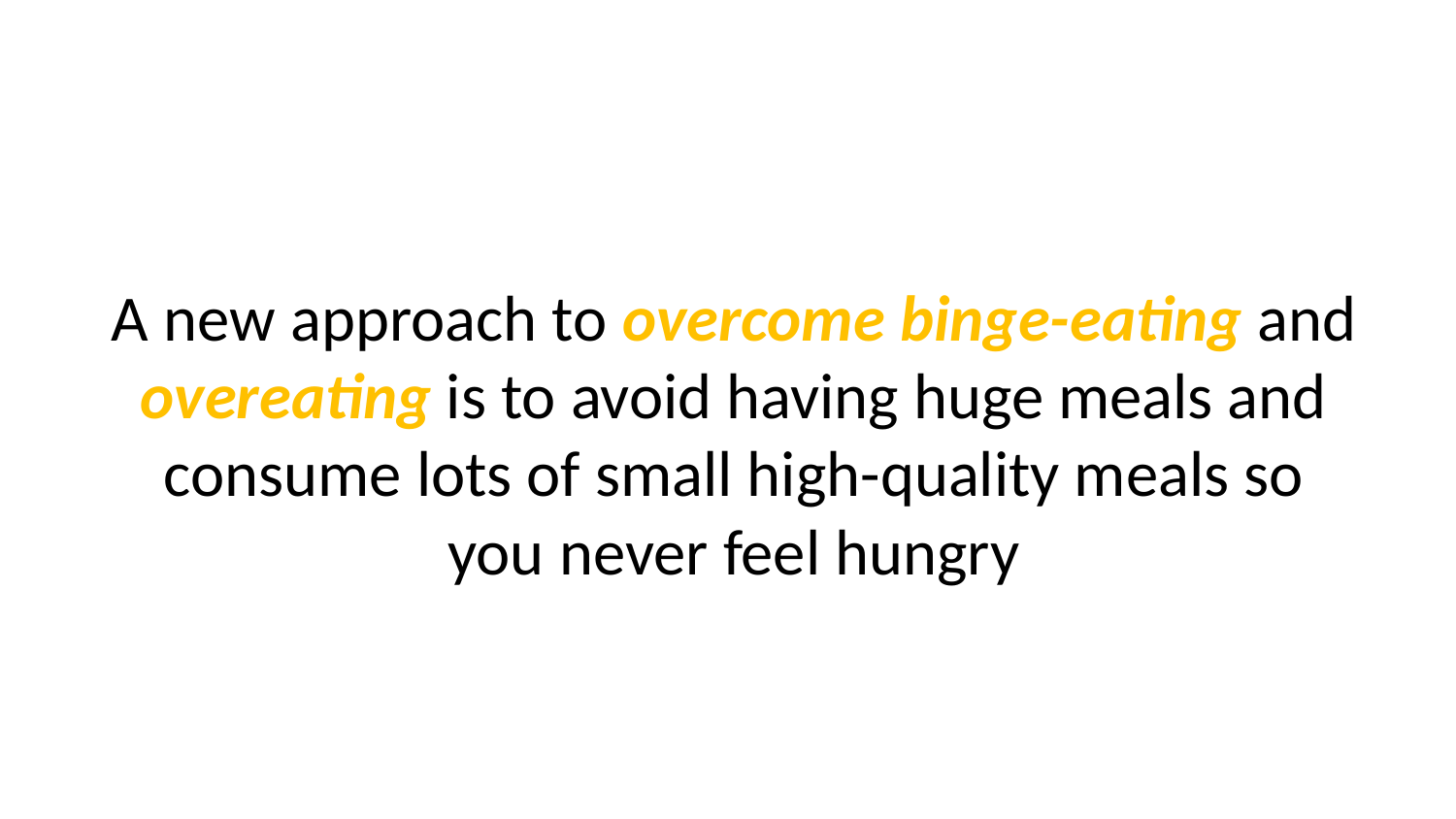

A new approach to overcome binge-eating and overeating is to avoid having huge meals and consume lots of small high-quality meals so you never feel hungry